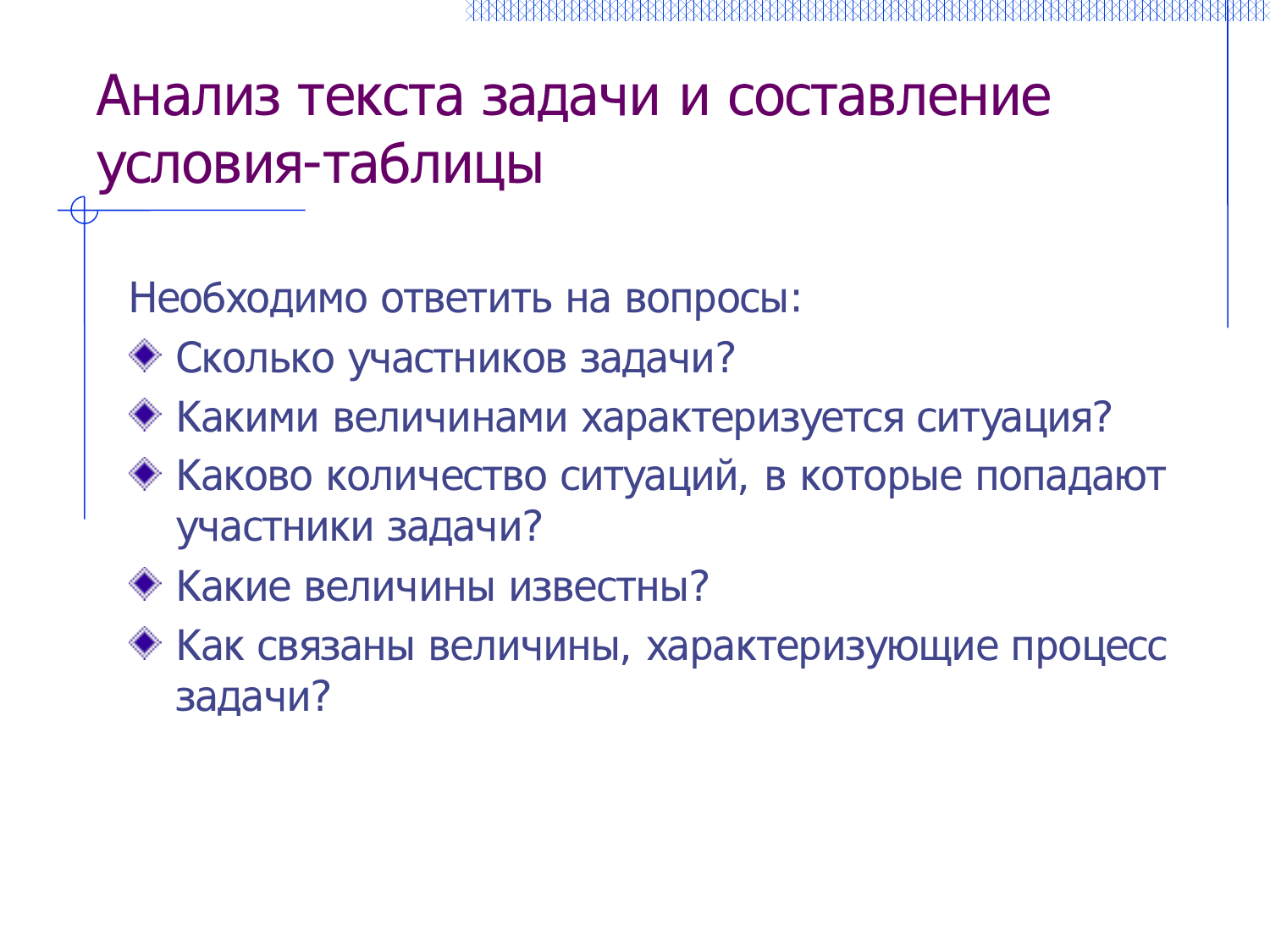

# Анализ текста задачи и составление условия-таблицы
Необходимо ответить на вопросы:
Сколько участников задачи?
Какими величинами характеризуется ситуация?
Каково количество ситуаций, в которые попадают участники задачи?
Какие величины известны?
Как связаны величины, характеризующие процесс задачи?